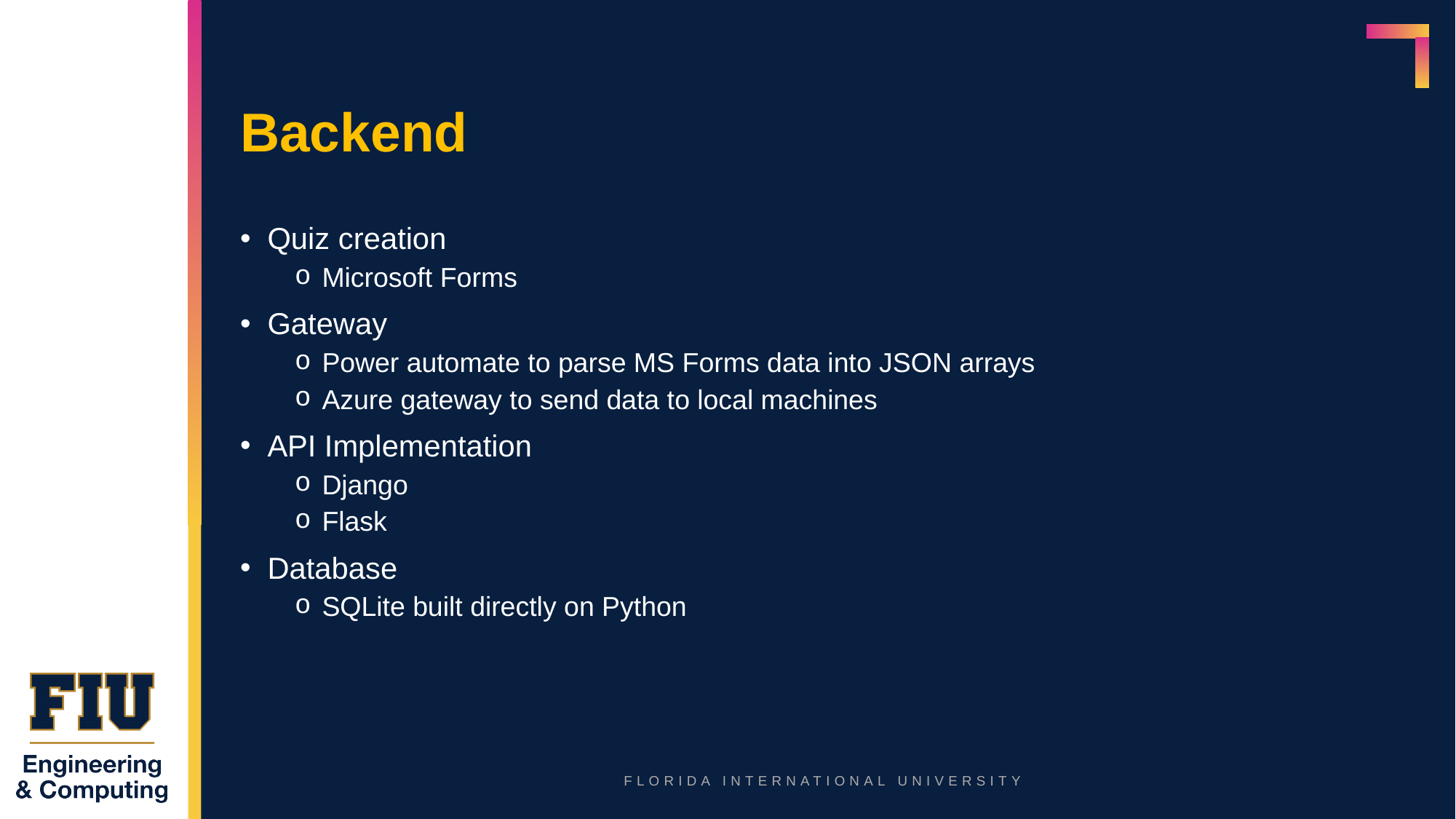

# Backend
Quiz creation
Microsoft Forms
Gateway
Power automate to parse MS Forms data into JSON arrays
Azure gateway to send data to local machines
API Implementation
Django
Flask
Database
SQLite built directly on Python